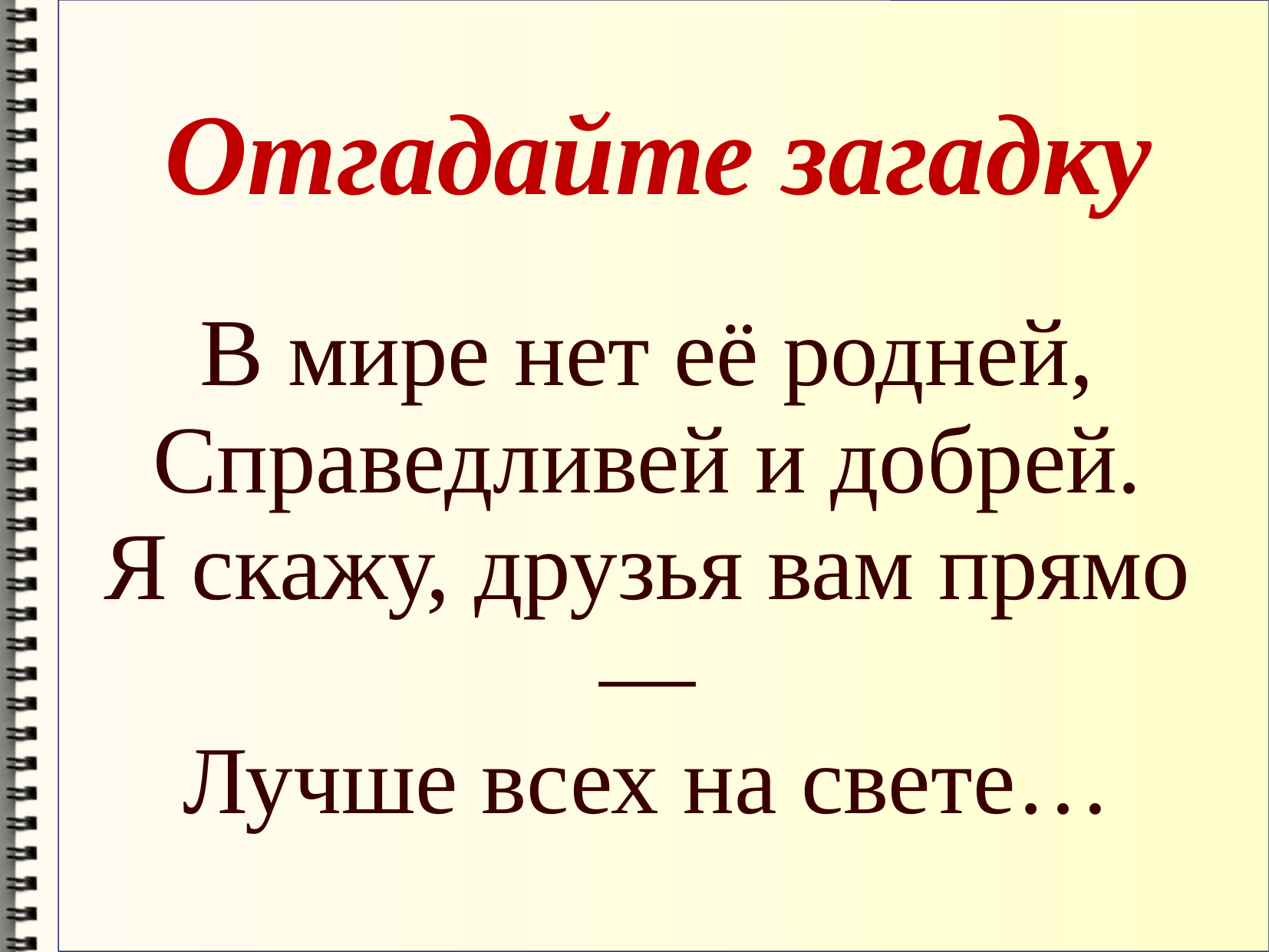

# Отгадайте загадку
В мире нет её родней,
Справедливей и добрей.
Я скажу, друзья вам прямо —
Лучше всех на свете…